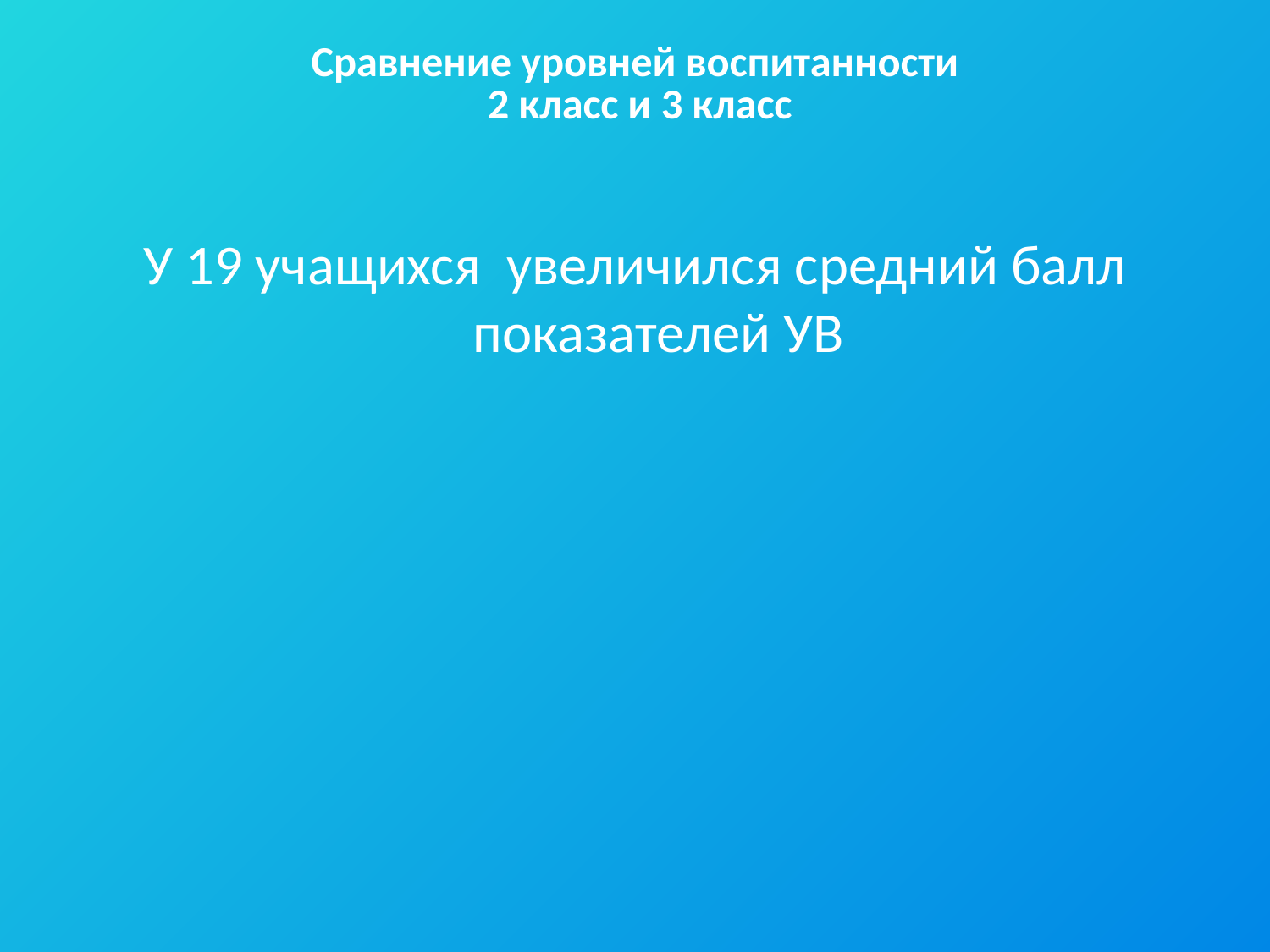

# Сравнение уровней воспитанности 2 класс и 3 класс
У 19 учащихся  увеличился средний балл показателей УВ